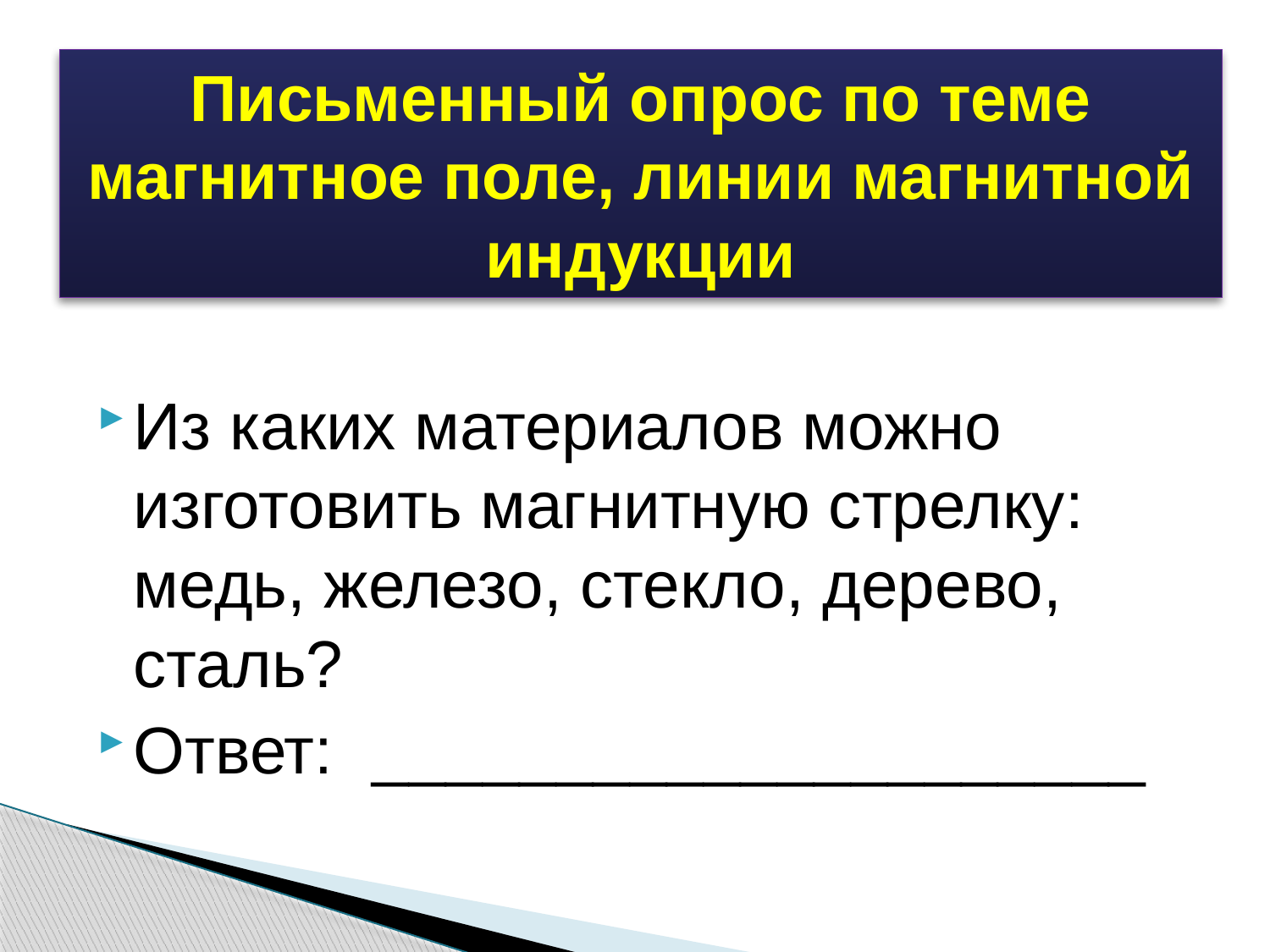

# Письменный опрос по теме магнитное поле, линии магнитной индукции
Из каких материалов можно изготовить магнитную стрелку:  медь, железо, стекло, дерево, сталь?
Ответ:	_____________________